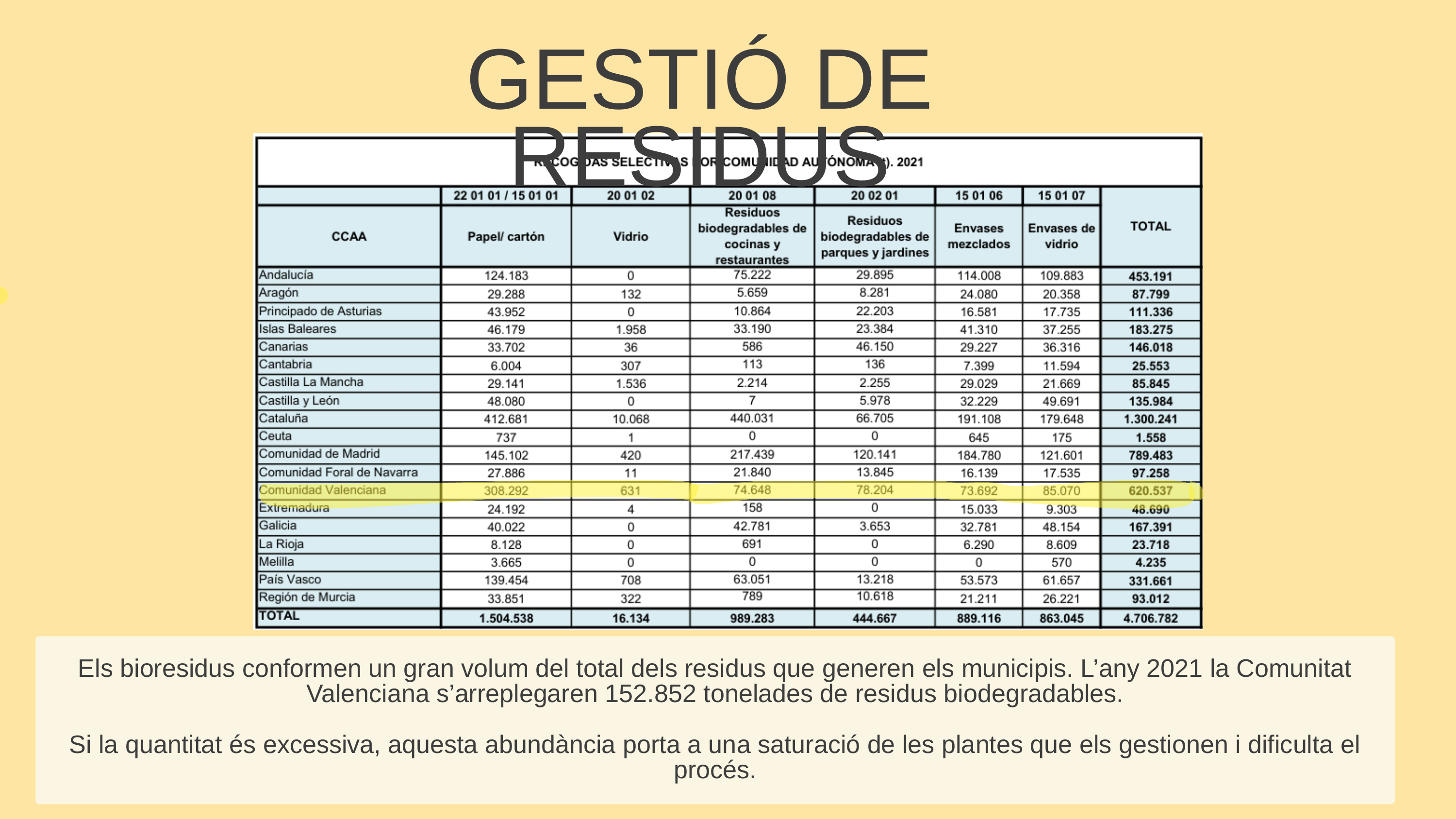

GESTIÓ DE RESIDUS

Els bioresidus conformen un gran volum del total dels residus que generen els municipis. L’any 2021 la Comunitat Valenciana s’arreplegaren 152.852 tonelades de residus biodegradables.

Si la quantitat és excessiva, aquesta abundància porta a una saturació de les plantes que els gestionen i dificulta el procés.